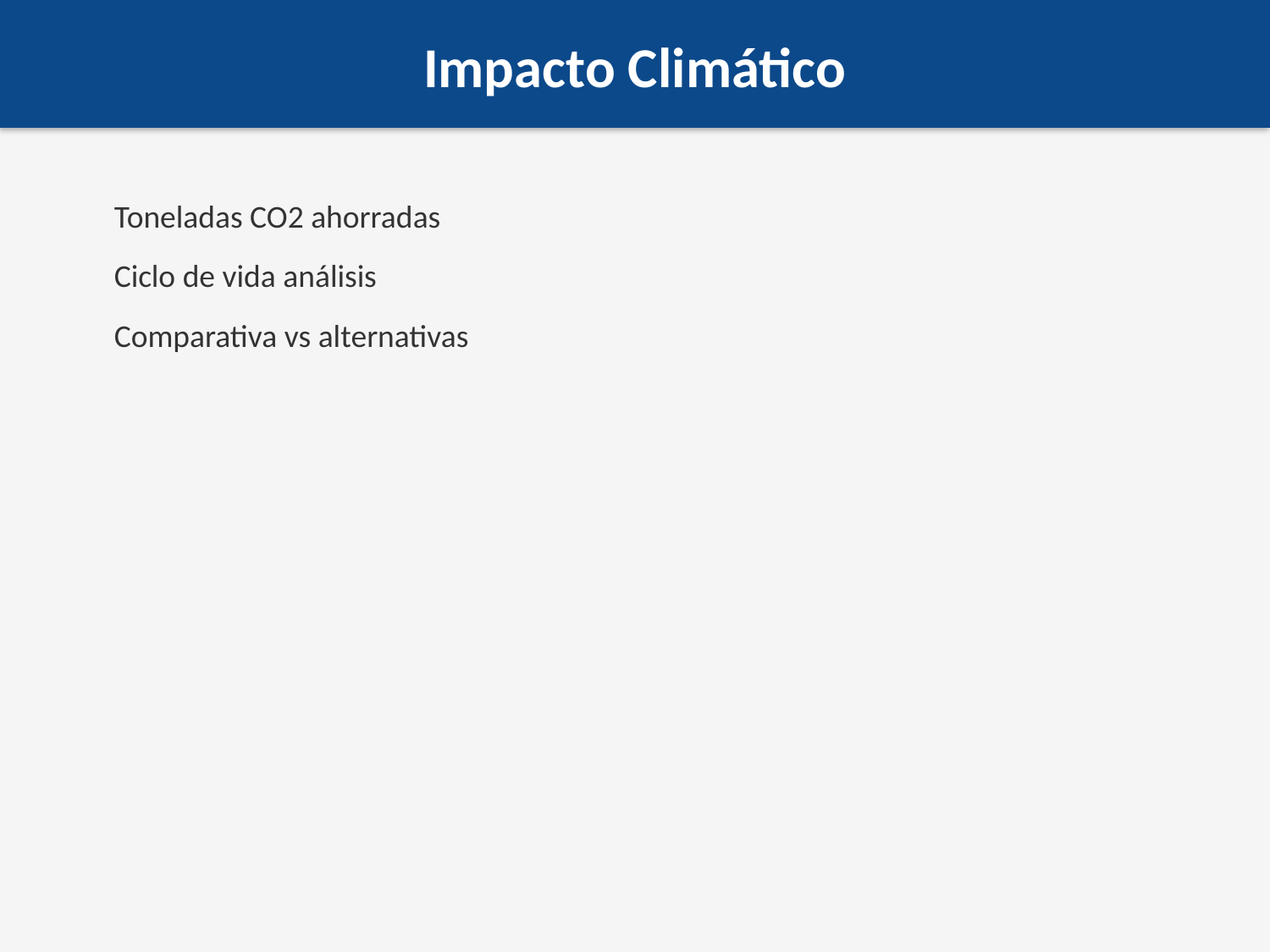

Impacto Climático
Toneladas CO2 ahorradas
Ciclo de vida análisis
Comparativa vs alternativas